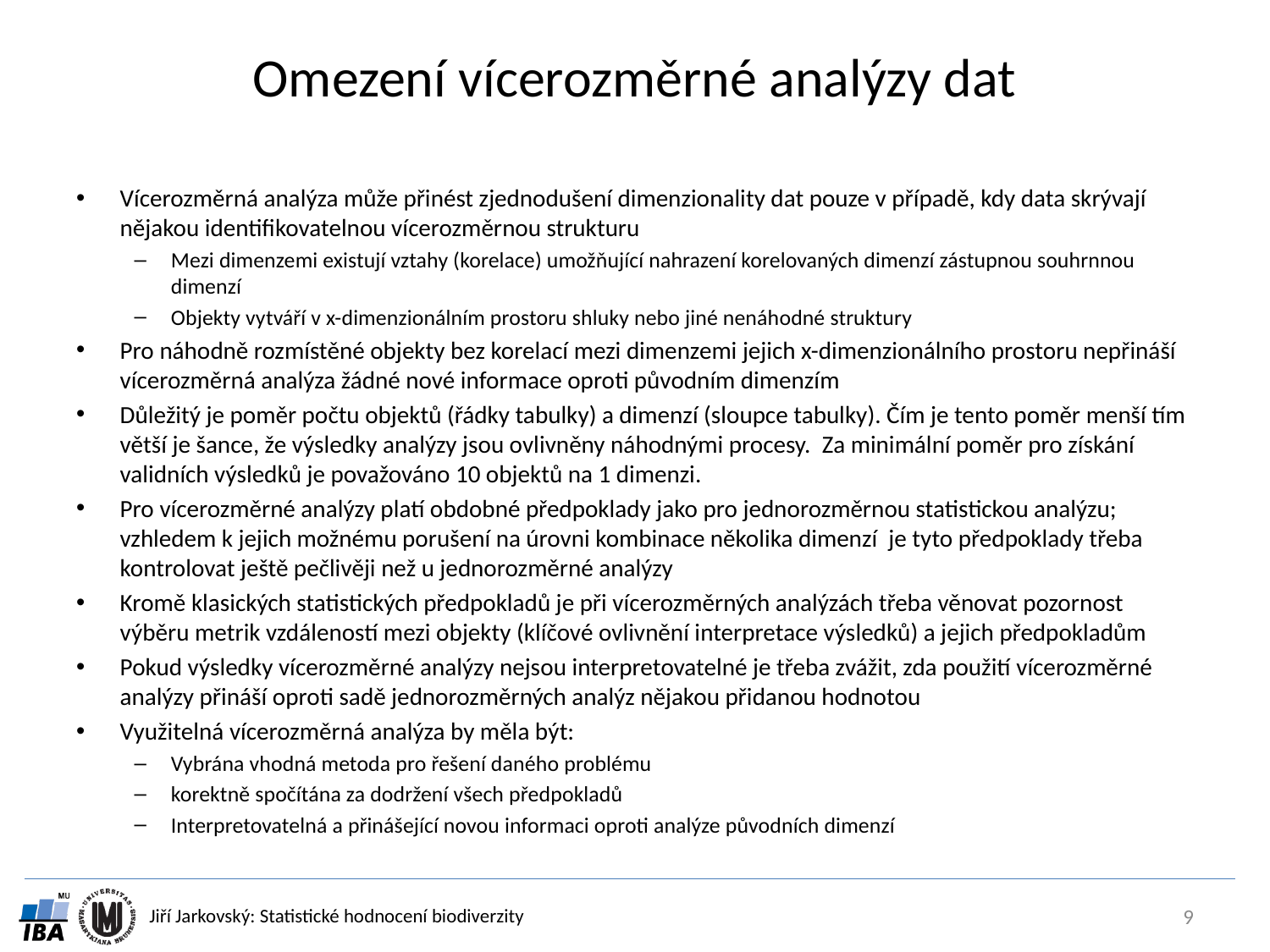

# Omezení vícerozměrné analýzy dat
Vícerozměrná analýza může přinést zjednodušení dimenzionality dat pouze v případě, kdy data skrývají nějakou identifikovatelnou vícerozměrnou strukturu
Mezi dimenzemi existují vztahy (korelace) umožňující nahrazení korelovaných dimenzí zástupnou souhrnnou dimenzí
Objekty vytváří v x-dimenzionálním prostoru shluky nebo jiné nenáhodné struktury
Pro náhodně rozmístěné objekty bez korelací mezi dimenzemi jejich x-dimenzionálního prostoru nepřináší vícerozměrná analýza žádné nové informace oproti původním dimenzím
Důležitý je poměr počtu objektů (řádky tabulky) a dimenzí (sloupce tabulky). Čím je tento poměr menší tím větší je šance, že výsledky analýzy jsou ovlivněny náhodnými procesy.  Za minimální poměr pro získání validních výsledků je považováno 10 objektů na 1 dimenzi.
Pro vícerozměrné analýzy platí obdobné předpoklady jako pro jednorozměrnou statistickou analýzu; vzhledem k jejich možnému porušení na úrovni kombinace několika dimenzí  je tyto předpoklady třeba kontrolovat ještě pečlivěji než u jednorozměrné analýzy
Kromě klasických statistických předpokladů je při vícerozměrných analýzách třeba věnovat pozornost výběru metrik vzdáleností mezi objekty (klíčové ovlivnění interpretace výsledků) a jejich předpokladům
Pokud výsledky vícerozměrné analýzy nejsou interpretovatelné je třeba zvážit, zda použití vícerozměrné analýzy přináší oproti sadě jednorozměrných analýz nějakou přidanou hodnotou
Využitelná vícerozměrná analýza by měla být:
Vybrána vhodná metoda pro řešení daného problému
korektně spočítána za dodržení všech předpokladů
Interpretovatelná a přinášející novou informaci oproti analýze původních dimenzí
9